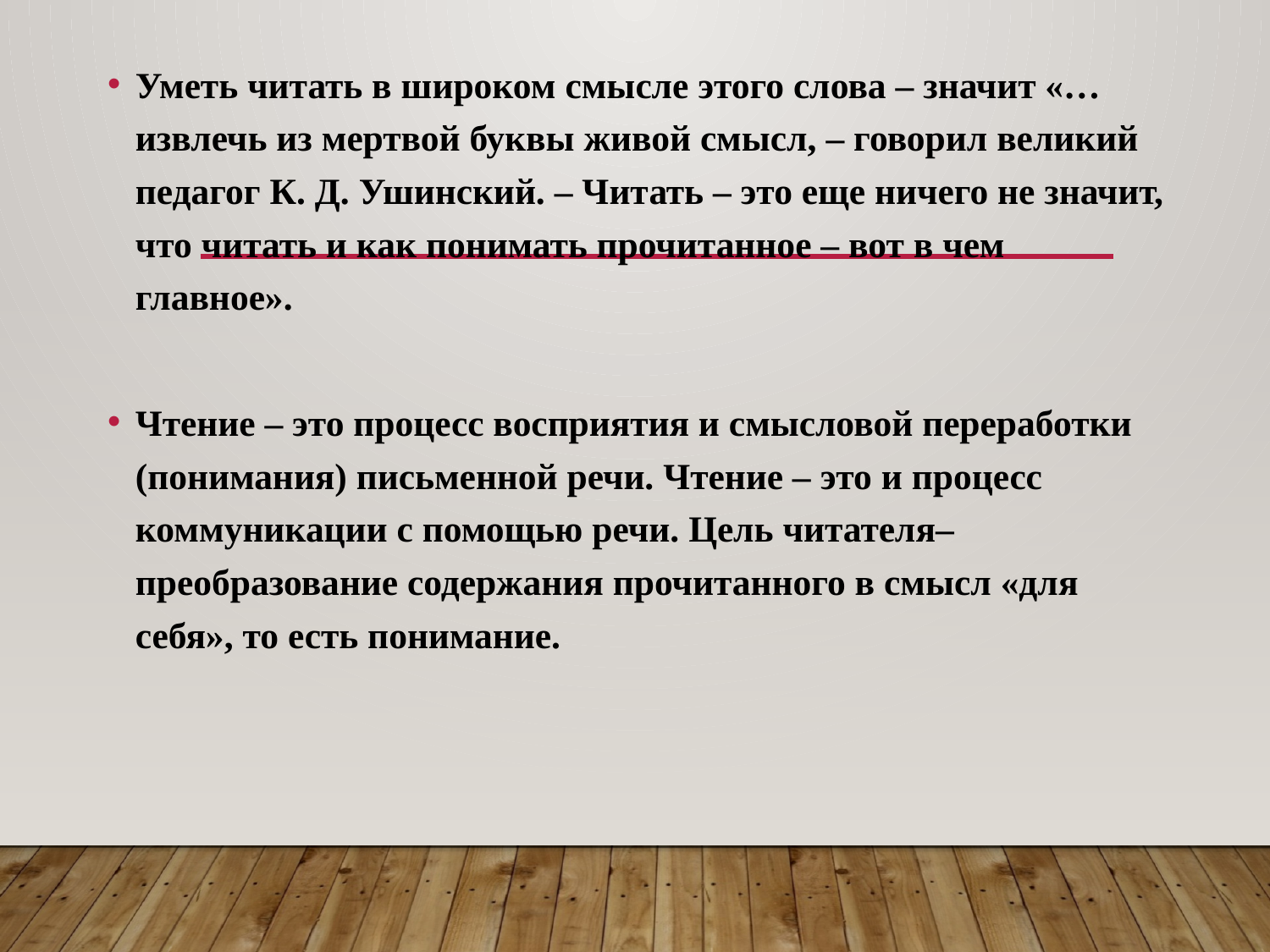

Уметь читать в широком смысле этого слова – значит «… извлечь из мертвой буквы живой смысл, – говорил великий педагог К. Д. Ушинский. – Читать – это еще ничего не значит, что читать и как понимать прочитанное – вот в чем главное».

Чтение – это процесс восприятия и смысловой переработки (понимания) письменной речи. Чтение – это и процесс коммуникации с помощью речи. Цель читателя– преобразование содержания прочитанного в смысл «для себя», то есть понимание.

#